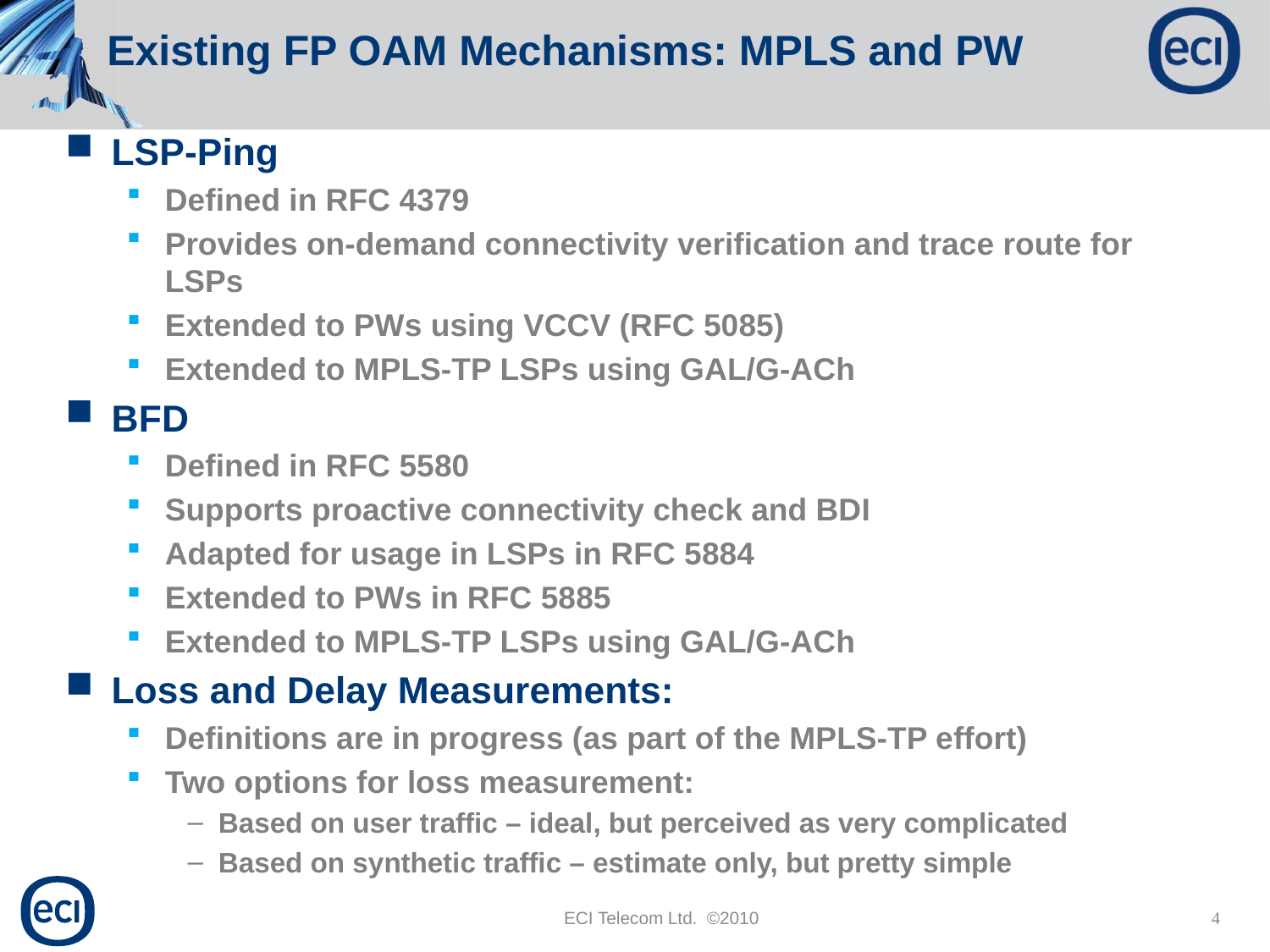

# Existing FP OAM Mechanisms: MPLS and PW
LSP-Ping
Defined in RFC 4379
Provides on-demand connectivity verification and trace route for LSPs
Extended to PWs using VCCV (RFC 5085)
Extended to MPLS-TP LSPs using GAL/G-ACh
BFD
Defined in RFC 5580
Supports proactive connectivity check and BDI
Adapted for usage in LSPs in RFC 5884
Extended to PWs in RFC 5885
Extended to MPLS-TP LSPs using GAL/G-ACh
Loss and Delay Measurements:
Definitions are in progress (as part of the MPLS-TP effort)
Two options for loss measurement:
Based on user traffic – ideal, but perceived as very complicated
Based on synthetic traffic – estimate only, but pretty simple

ECI Telecom Ltd.  ©2010
4